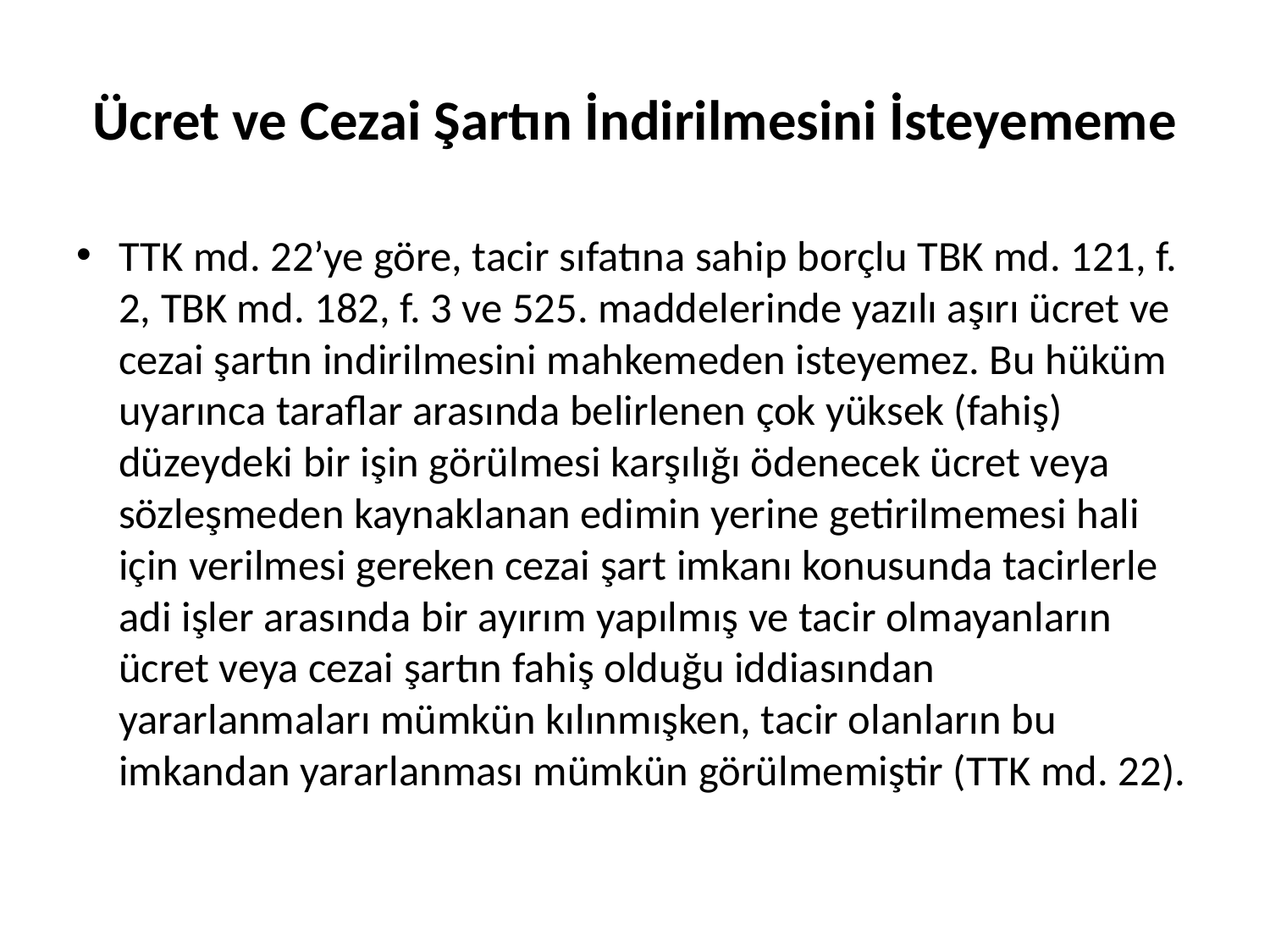

# Ücret ve Cezai Şartın İndirilmesini İsteyememe
TTK md. 22’ye göre, tacir sıfatına sahip borçlu TBK md. 121, f. 2, TBK md. 182, f. 3 ve 525. maddelerinde yazılı aşırı ücret ve cezai şartın indirilmesini mahkemeden isteyemez. Bu hüküm uyarınca taraflar arasında belirlenen çok yüksek (fahiş) düzeydeki bir işin görülmesi karşılığı ödenecek ücret veya sözleşmeden kaynaklanan edimin yerine getirilmemesi hali için verilmesi gereken cezai şart imkanı konusunda tacirlerle adi işler arasında bir ayırım yapılmış ve tacir olmayanların ücret veya cezai şartın fahiş olduğu iddiasından yararlanmaları mümkün kılınmışken, tacir olanların bu imkandan yararlanması mümkün görülmemiştir (TTK md. 22).